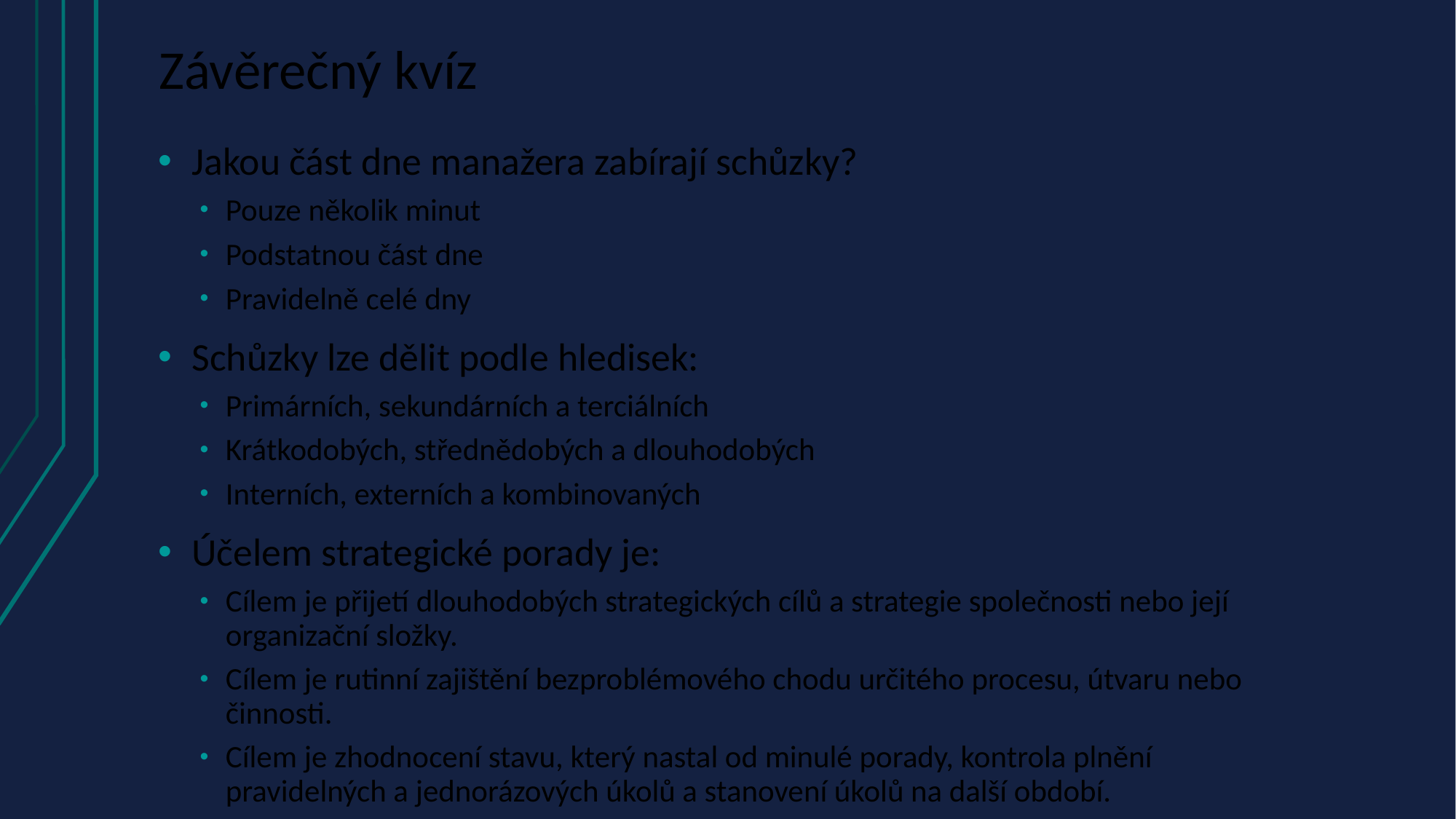

# Závěrečný kvíz
Jakou část dne manažera zabírají schůzky?
Pouze několik minut
Podstatnou část dne
Pravidelně celé dny
Schůzky lze dělit podle hledisek:
Primárních, sekundárních a terciálních
Krátkodobých, střednědobých a dlouhodobých
Interních, externích a kombinovaných
Účelem strategické porady je:
Cílem je přijetí dlouhodobých strategických cílů a strategie společnosti nebo její organizační složky.
Cílem je rutinní zajištění bezproblémového chodu určitého procesu, útvaru nebo činnosti.
Cílem je zhodnocení stavu, který nastal od minulé porady, kontrola plnění pravidelných a jednorázových úkolů a stanovení úkolů na další období.